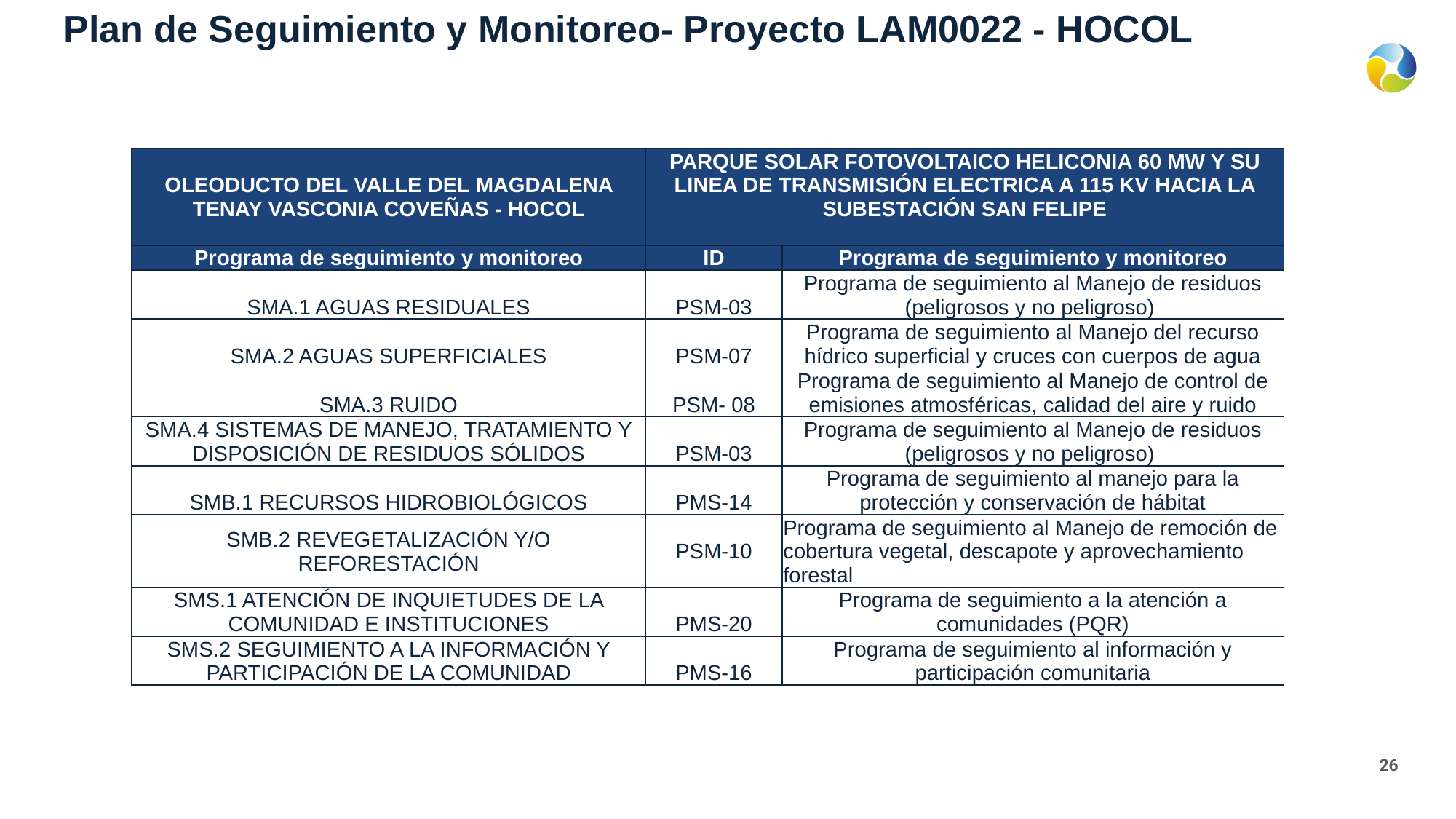

26
Plan de Seguimiento y Monitoreo- Proyecto LAM0022 - HOCOL
| OLEODUCTO DEL VALLE DEL MAGDALENA TENAY VASCONIA COVEÑAS - HOCOL | PARQUE SOLAR FOTOVOLTAICO HELICONIA 60 MW Y SU LINEA DE TRANSMISIÓN ELECTRICA A 115 KV HACIA LA SUBESTACIÓN SAN FELIPE |  |
| --- | --- | --- |
| Programa de seguimiento y monitoreo | ID | Programa de seguimiento y monitoreo |
| SMA.1 AGUAS RESIDUALES | PSM-03 | Programa de seguimiento al Manejo de residuos (peligrosos y no peligroso) |
| SMA.2 AGUAS SUPERFICIALES | PSM-07 | Programa de seguimiento al Manejo del recurso hídrico superficial y cruces con cuerpos de agua |
| SMA.3 RUIDO | PSM- 08 | Programa de seguimiento al Manejo de control de emisiones atmosféricas, calidad del aire y ruido |
| SMA.4 SISTEMAS DE MANEJO, TRATAMIENTO Y DISPOSICIÓN DE RESIDUOS SÓLIDOS | PSM-03 | Programa de seguimiento al Manejo de residuos (peligrosos y no peligroso) |
| SMB.1 RECURSOS HIDROBIOLÓGICOS | PMS-14 | Programa de seguimiento al manejo para la protección y conservación de hábitat |
| SMB.2 REVEGETALIZACIÓN Y/O REFORESTACIÓN | PSM-10 | Programa de seguimiento al Manejo de remoción de cobertura vegetal, descapote y aprovechamiento forestal |
| SMS.1 ATENCIÓN DE INQUIETUDES DE LA COMUNIDAD E INSTITUCIONES | PMS-20 | Programa de seguimiento a la atención a comunidades (PQR) |
| SMS.2 SEGUIMIENTO A LA INFORMACIÓN Y PARTICIPACIÓN DE LA COMUNIDAD | PMS-16 | Programa de seguimiento al información y participación comunitaria |